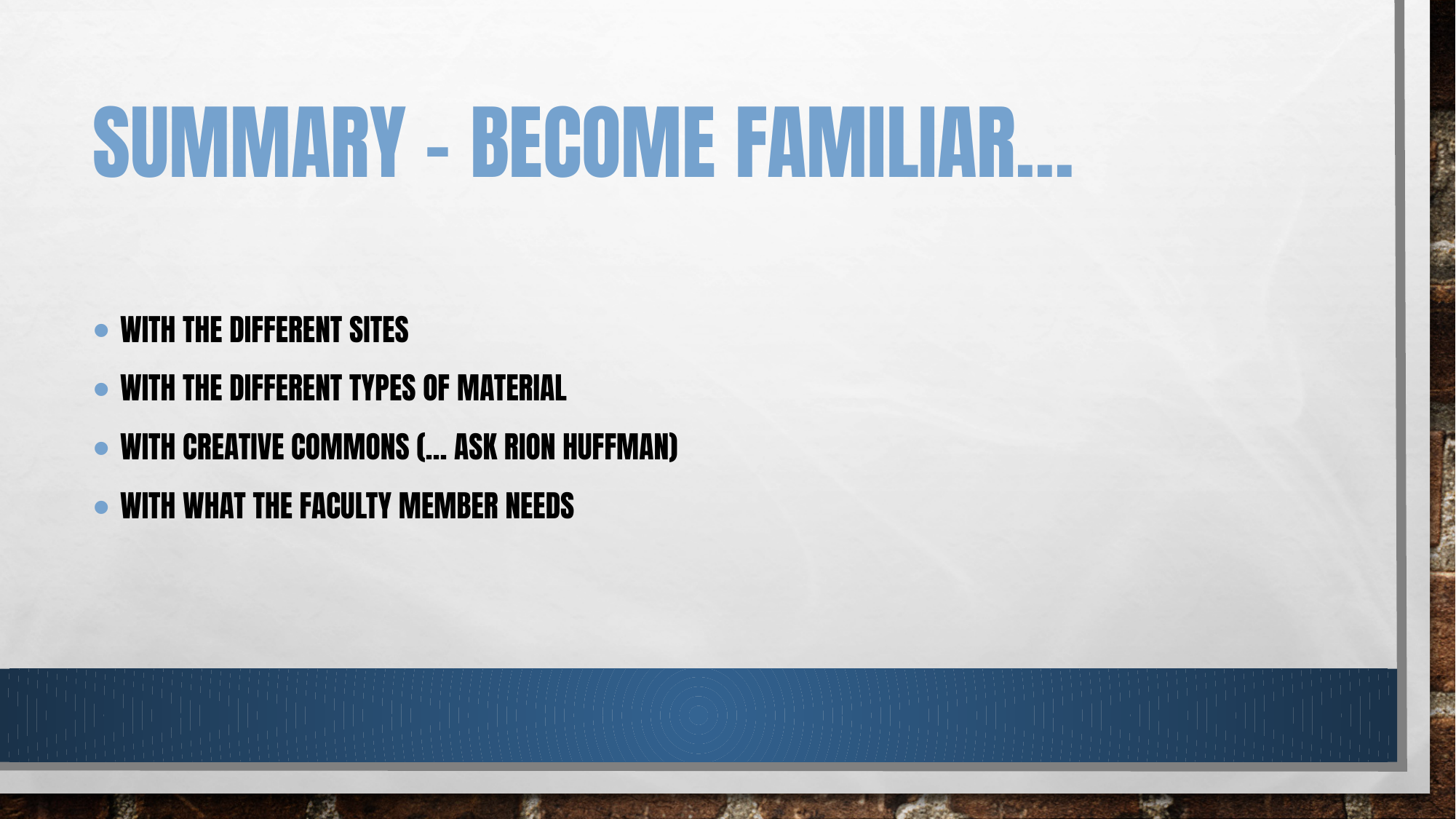

# Summary – Become familiar…
With The different sites
With the different types of material
With Creative Commons (… Ask Rion Huffman)
With What the faculty member needs